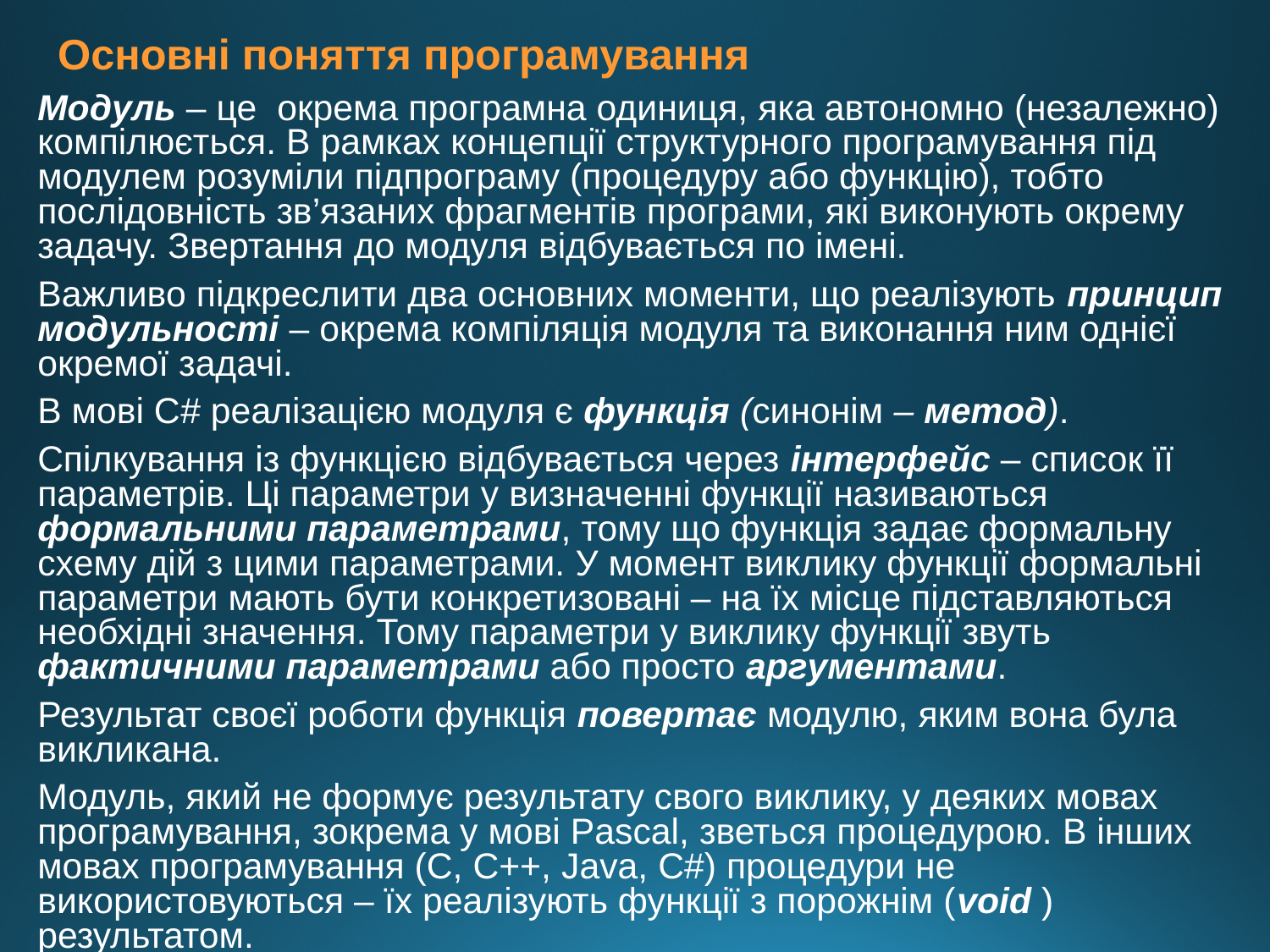

# Основні поняття програмування
Модуль – це  окрема програмна одиниця, яка автономно (незалежно) компілюється. В рамках концепції структурного програмування під модулем розуміли підпрограму (процедуру або функцію), тобто послідовність зв’язаних фрагментів програми, які виконують окрему задачу. Звертання до модуля відбувається по імені.
Важливо підкреслити два основних моменти, що реалізують принцип модульності – окрема компіляція модуля та виконання ним однієї окремої задачі.
В мові С# реалізацією модуля є функція (синонім – метод).
Спілкування із функцією відбувається через інтерфейс – список її параметрів. Ці параметри у визначенні функції називаються формальними параметрами, тому що функція задає формальну схему дій з цими параметрами. У момент виклику функції формальні параметри мають бути конкретизовані – на їх місце підставляються необхідні значення. Тому параметри у виклику функції звуть фактичними параметрами або просто аргументами.
Результат своєї роботи функція повертає модулю, яким вона була викликана.
Модуль, який не формує результату свого виклику, у деяких мовах програмування, зокрема у мові Pascal, зветься процедурою. В інших мовах програмування (С, С++, Java, С#) процедури не використовуються – їх реалізують функції з порожнім (void ) результатом.